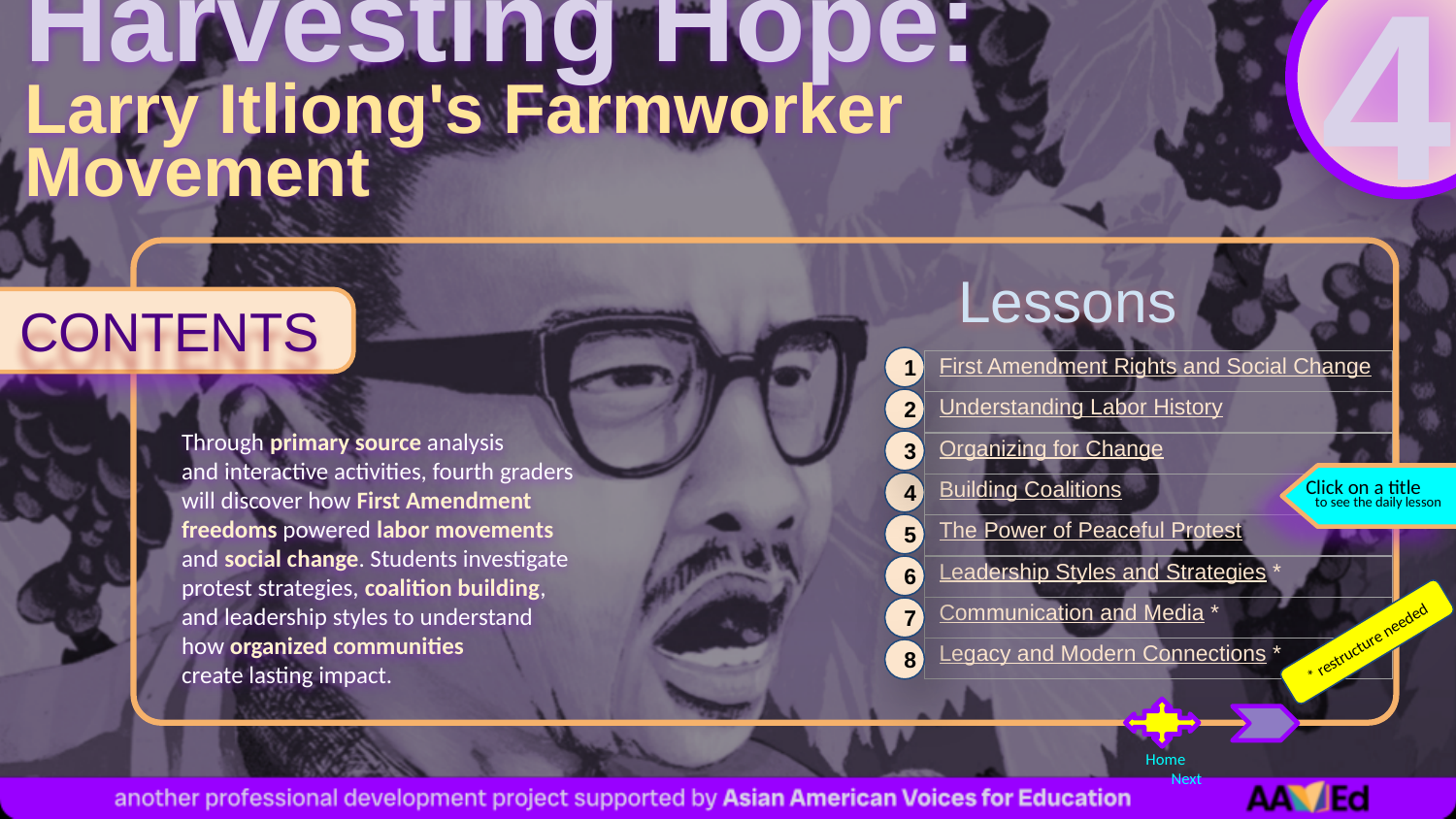

4

Harvesting Hope:
Larry Itliong's Farmworker Movement

Lessons
# CONTENTS
1
| First Amendment Rights and Social Change |
| --- |
| Understanding Labor History |
| Organizing for Change |
| Building Coalitions |
| The Power of Peaceful Protest |
| Leadership Styles and Strategies \* |
| Communication and Media \* |
| Legacy and Modern Connections \* |
2

Through primary source analysis
and interactive activities, fourth graders will discover how First Amendment freedoms powered labor movements
and social change. Students investigate protest strategies, coalition building,
and leadership styles to understand
how organized communities
create lasting impact.
3
Click on a title
   to see the daily lesson
4
5
6
7
* restructure needed
8

Home	        Next